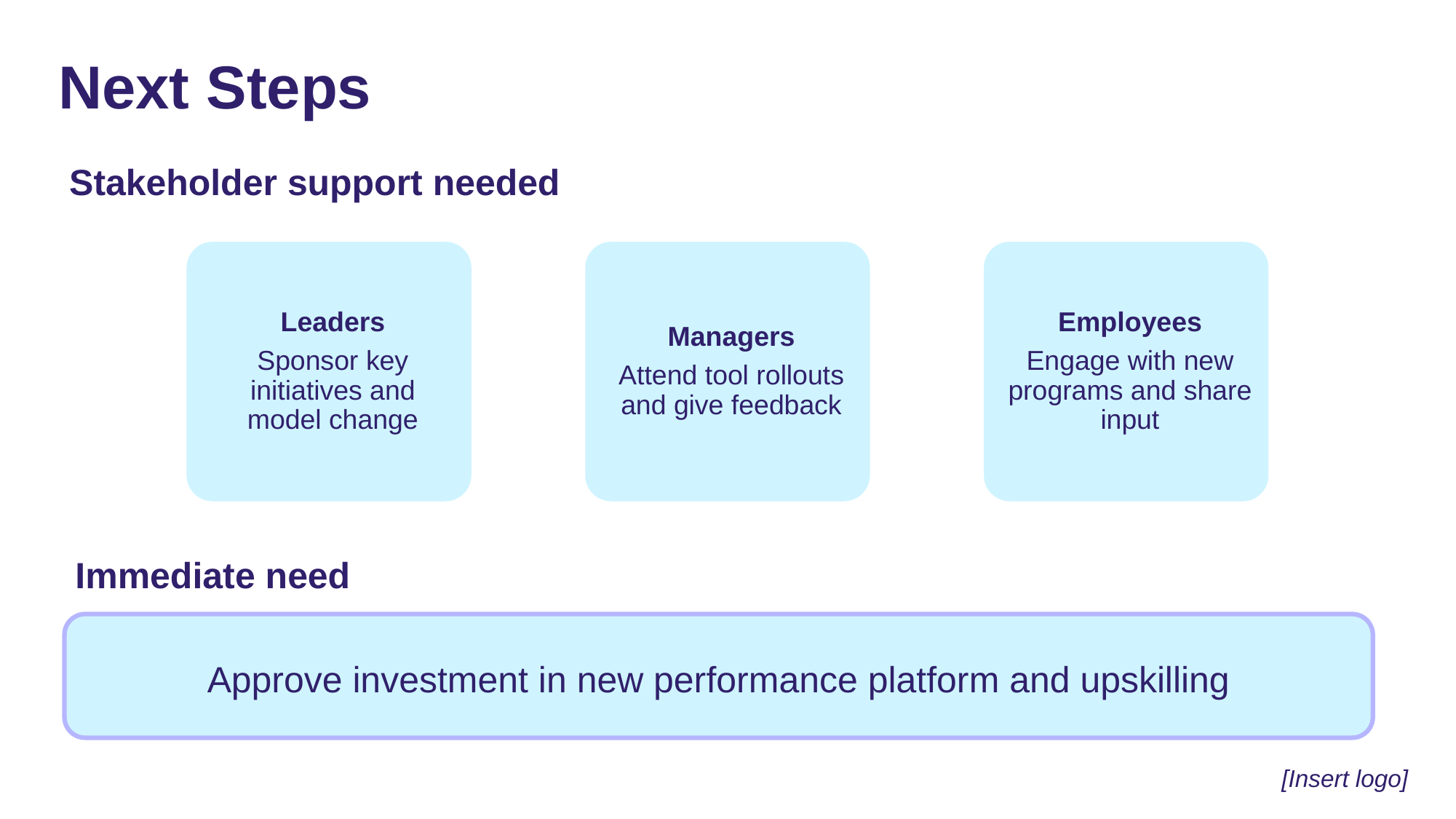

# Next Steps
Stakeholder support needed
Leaders
Sponsor key initiatives and model change

Managers
Attend tool rollouts and give feedback

Employees
Engage with new programs and share input
Immediate need

Approve investment in new performance platform and upskilling
[Insert logo]